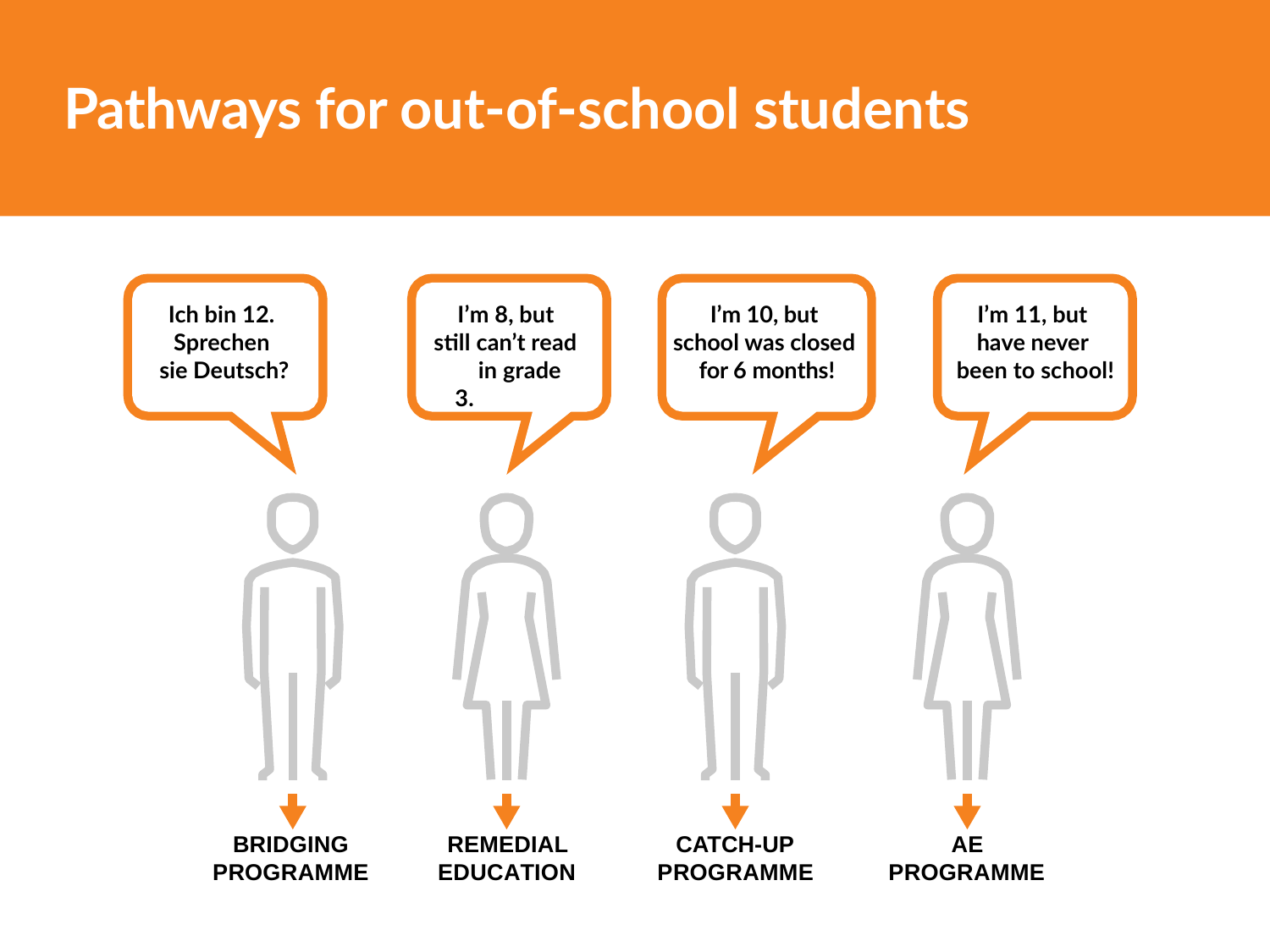

# Pathways for out-of-school students

Ich bin 12.
Sprechen  sie Deutsch?
I’m 8, but  still can’t read
in grade 3.
I’m 11, but  have never  been to school!
I’m 10, but  school was closed  for 6 months!

BRIDGING  PROGRAMME
REMEDIAL  EDUCATION
CATCH-UP  PROGRAMME
AE  PROGRAMME